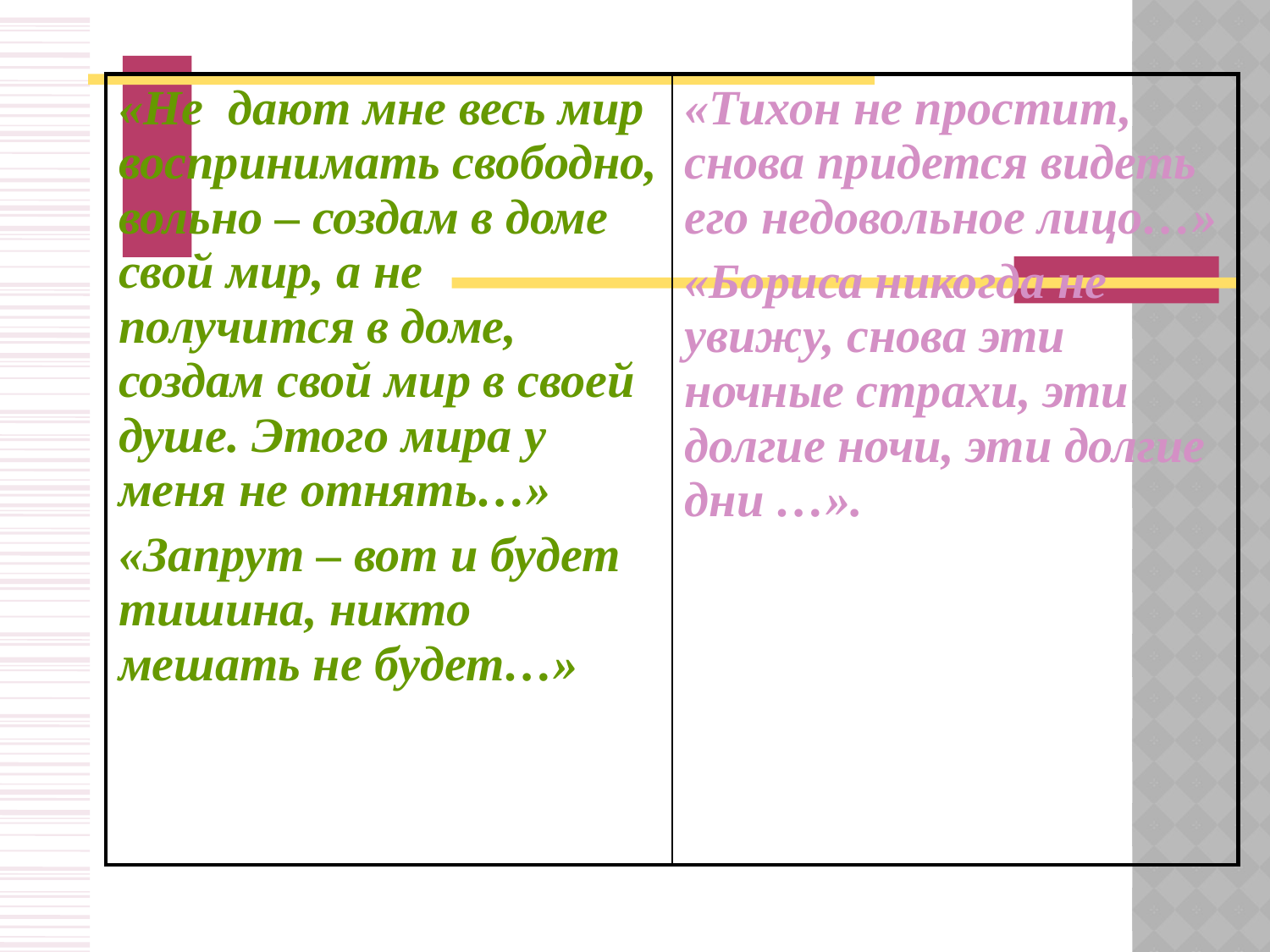

| «Не дают мне весь мир воспринимать свободно, вольно – создам в доме свой мир, а не получится в доме, создам свой мир в своей душе. Этого мира у меня не отнять…» «Запрут – вот и будет тишина, никто мешать не будет…» | «Тихон не простит, снова придется видеть его недовольное лицо…» «Бориса никогда не увижу, снова эти ночные страхи, эти долгие ночи, эти долгие дни …». |
| --- | --- |